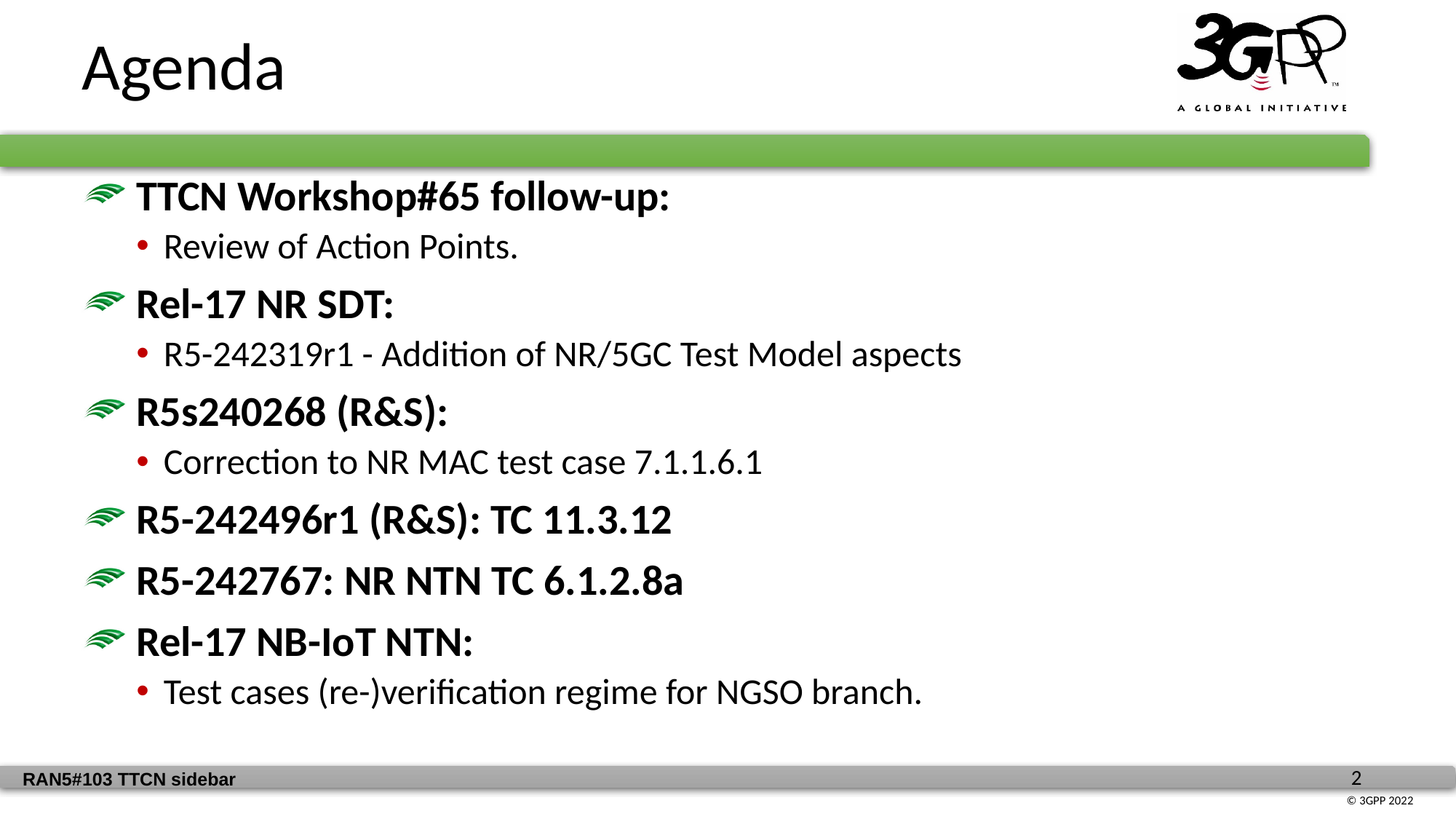

Agenda
 TTCN Workshop#65 follow-up:
Review of Action Points.
 Rel-17 NR SDT:
R5-242319r1 - Addition of NR/5GC Test Model aspects
 R5s240268 (R&S):
Correction to NR MAC test case 7.1.1.6.1
 R5-242496r1 (R&S): TC 11.3.12
 R5-242767: NR NTN TC 6.1.2.8a
 Rel-17 NB-IoT NTN:
Test cases (re-)verification regime for NGSO branch.